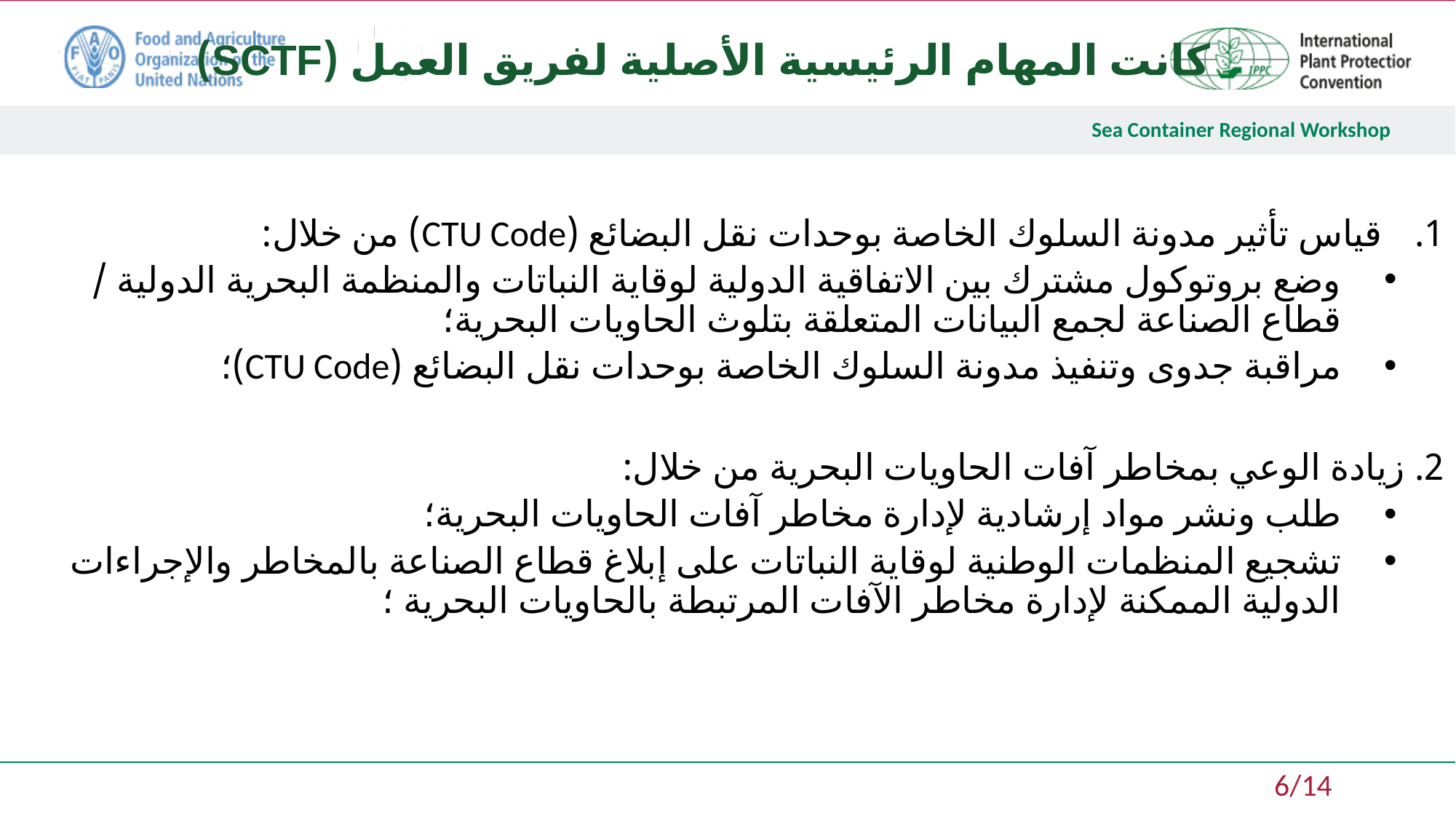

كانت المهام الرئيسية الأصلية لفريق العمل (SCTF)
قياس تأثير مدونة السلوك الخاصة بوحدات نقل البضائع (CTU Code) من خلال:
وضع بروتوكول مشترك بين الاتفاقية الدولية لوقاية النباتات والمنظمة البحرية الدولية / قطاع الصناعة لجمع البيانات المتعلقة بتلوث الحاويات البحرية؛
مراقبة جدوى وتنفيذ مدونة السلوك الخاصة بوحدات نقل البضائع (CTU Code)؛

2. زيادة الوعي بمخاطر آفات الحاويات البحرية من خلال:
طلب ونشر مواد إرشادية لإدارة مخاطر آفات الحاويات البحرية؛
تشجيع المنظمات الوطنية لوقاية النباتات على إبلاغ قطاع الصناعة بالمخاطر والإجراءات الدولية الممكنة لإدارة مخاطر الآفات المرتبطة بالحاويات البحرية ؛